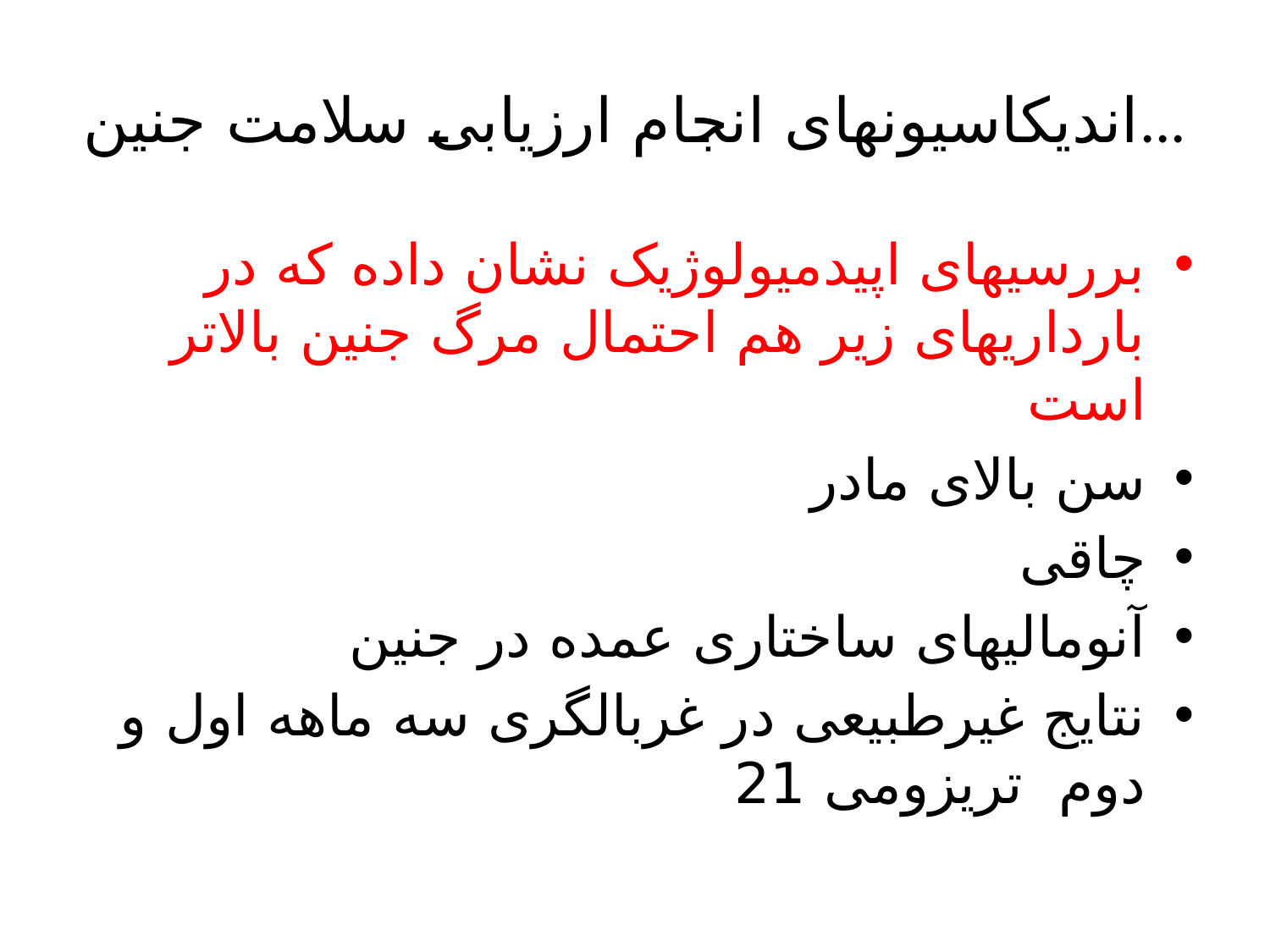

# اندیکاسیونهای انجام ارزیابی سلامت جنین...
بررسیهای اپیدمیولوژیک نشان داده که در بارداریهای زیر هم احتمال مرگ جنین بالاتر است
سن بالای مادر
چاقی
آنومالیهای ساختاری عمده در جنین
نتایج غیرطبیعی در غربالگری سه ماهه اول و دوم  تریزومی 21